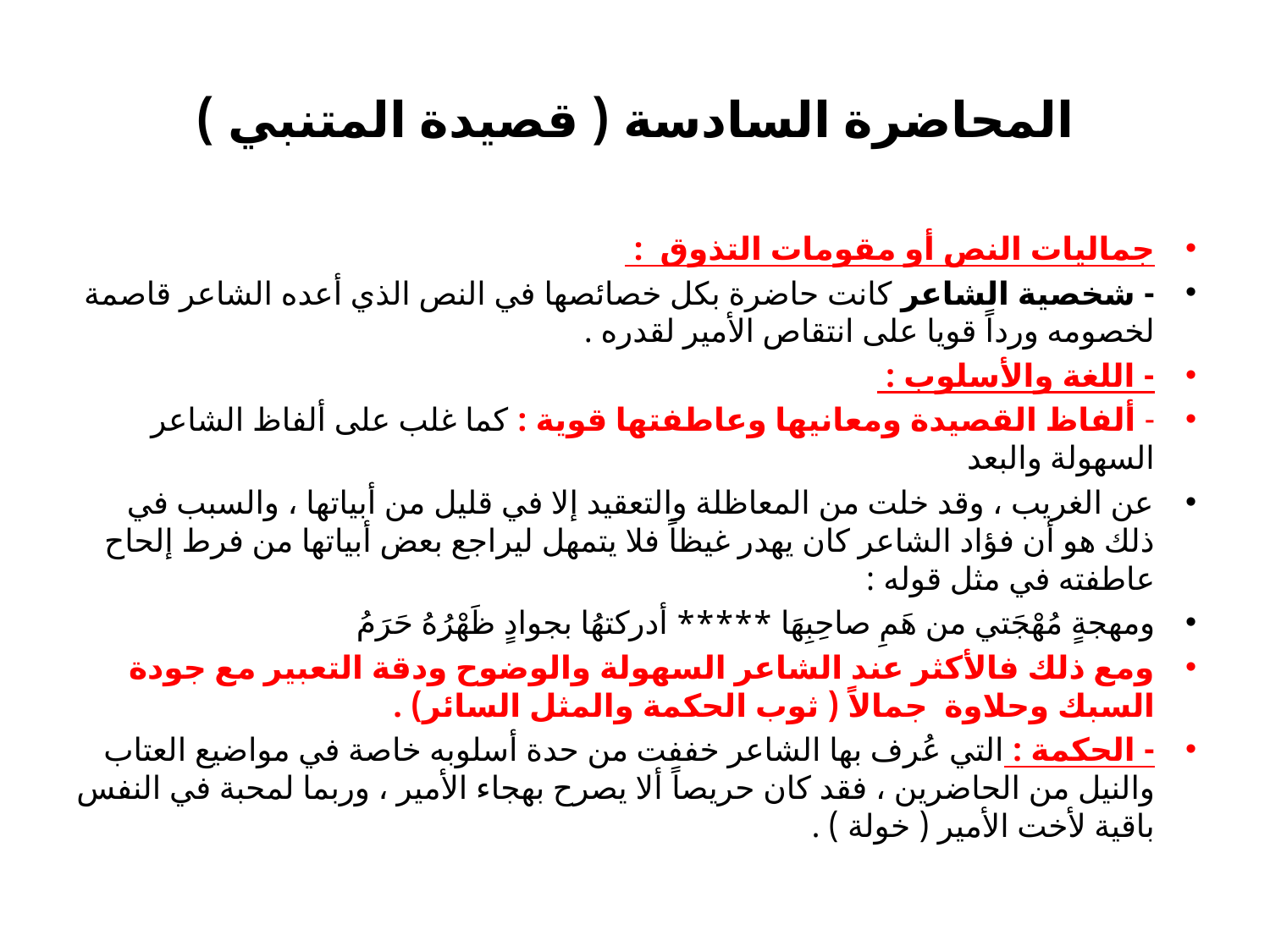

# المحاضرة السادسة ( قصيدة المتنبي )
جماليات النص أو مقومات التذوق  :
- شخصية الشاعر كانت حاضرة بكل خصائصها في النص الذي أعده الشاعر قاصمة لخصومه ورداً قويا على انتقاص الأمير لقدره .
- اللغة والأسلوب :
- ألفاظ القصيدة ومعانيها وعاطفتها قوية : كما غلب على ألفاظ الشاعر السهولة والبعد
عن الغريب ، وقد خلت من المعاظلة والتعقيد إلا في قليل من أبياتها ، والسبب في ذلك هو أن فؤاد الشاعر كان يهدر غيظاً فلا يتمهل ليراجع بعض أبياتها من فرط إلحاح عاطفته في مثل قوله :
ومهجةٍ مُهْجَتي من هَمِ صاحِبِهَا ***** أدركتهُا بجوادٍ ظَهْرُهُ حَرَمُ
ومع ذلك فالأكثر عند الشاعر السهولة والوضوح ودقة التعبير مع جودة السبك وحلاوة  جمالاً ( ثوب الحكمة والمثل السائر) .
- الحكمة : التي عُرف بها الشاعر خففت من حدة أسلوبه خاصة في مواضيع العتاب والنيل من الحاضرين ، فقد كان حريصاً ألا يصرح بهجاء الأمير ، وربما لمحبة في النفس باقية لأخت الأمير ( خولة ) .